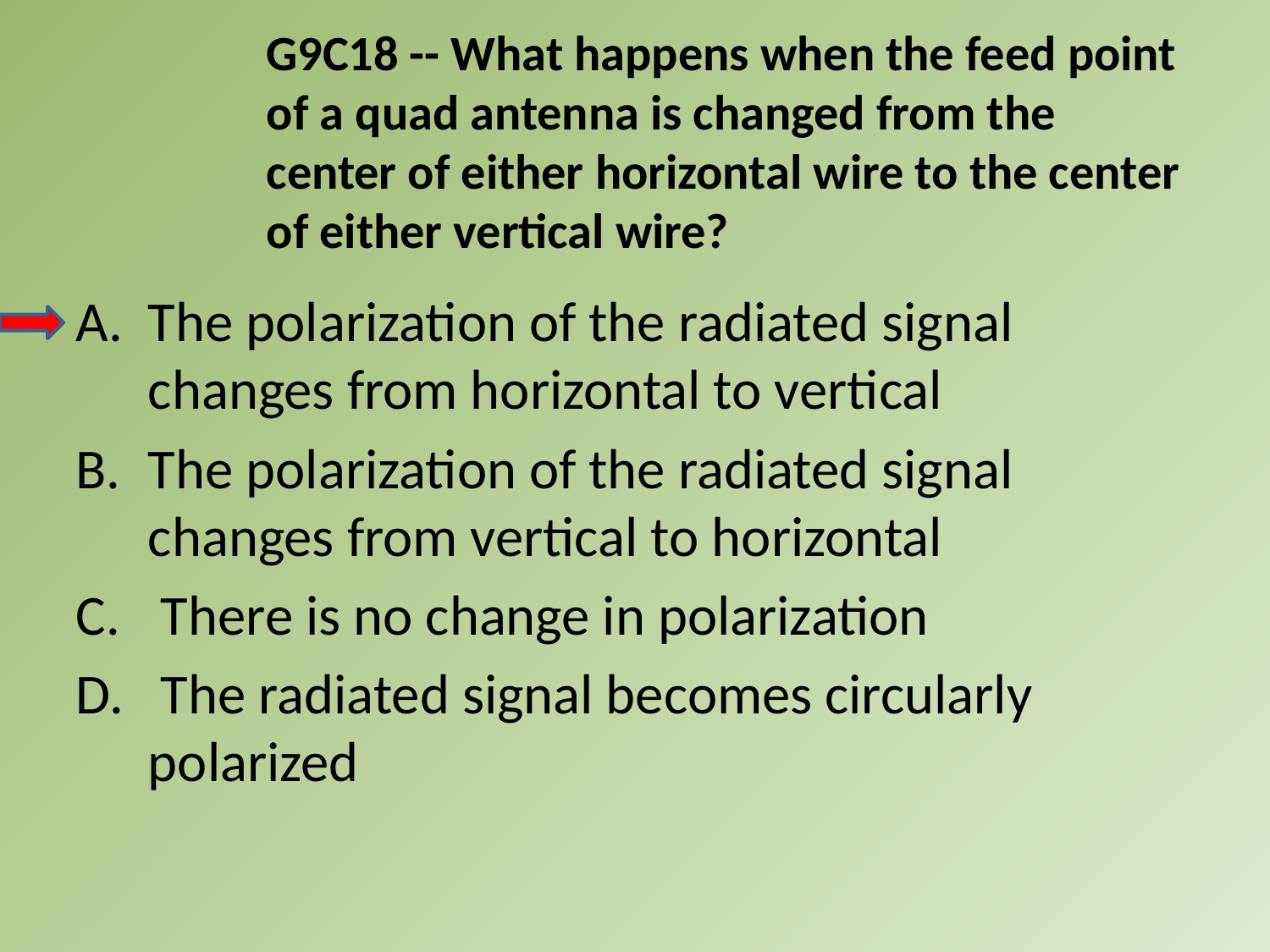

G9C18 -- What happens when the feed point of a quad antenna is changed from the center of either horizontal wire to the center of either vertical wire?
A.	The polarization of the radiated signal changes from horizontal to vertical
B.	The polarization of the radiated signal changes from vertical to horizontal
C.	 There is no change in polarization
D.	 The radiated signal becomes circularly polarized